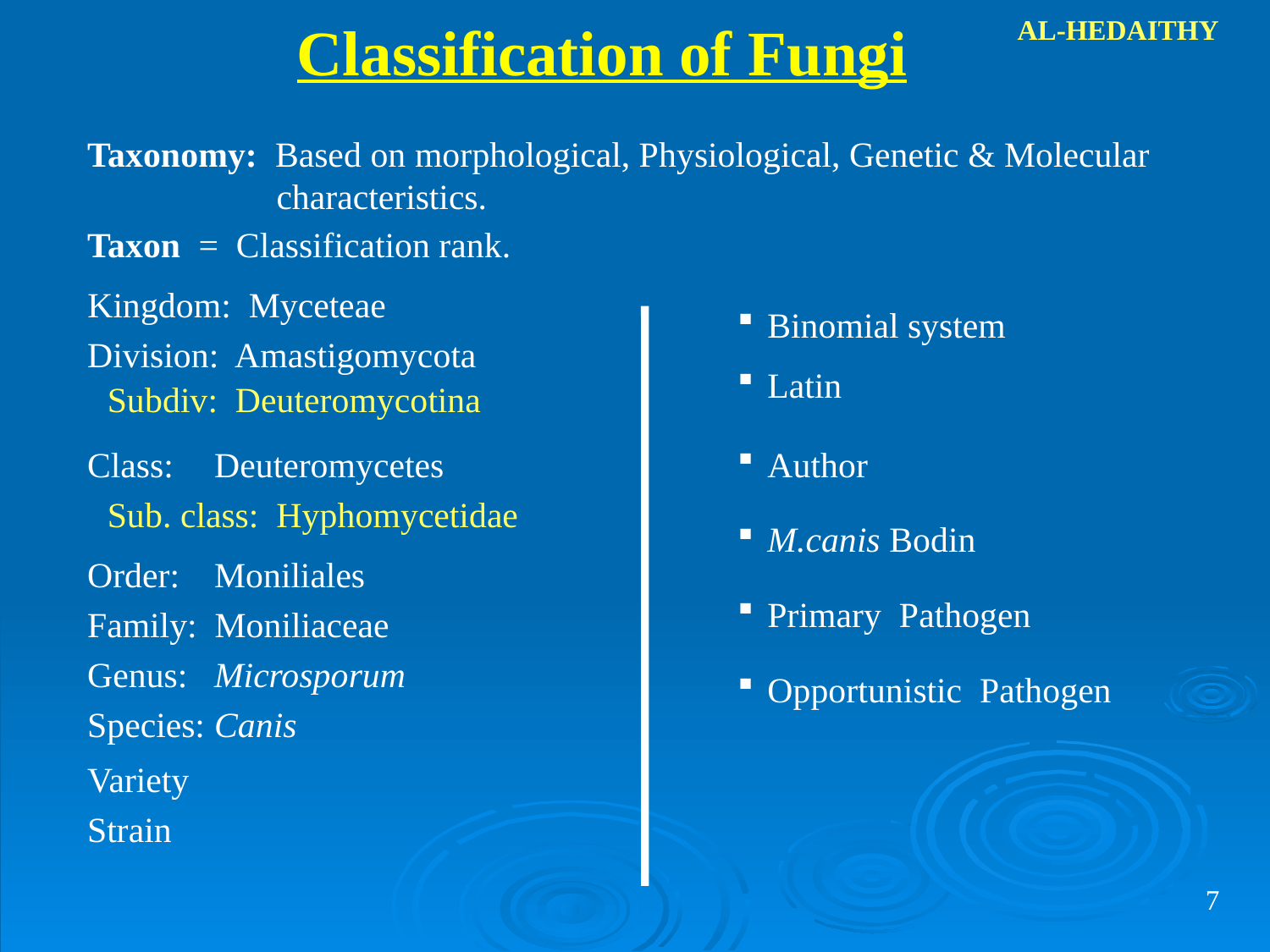

Classification of Fungi
AL-HEDAITHY
Taxonomy:  Based on morphological, Physiological, Genetic & Molecular  	       characteristics.
Taxon  =  Classification rank.
Kingdom:  Myceteae
Binomial system

Division:  Amastigomycota
Latin
Subdiv:  Deuteromycotina
Class:	Deuteromycetes
Author
Sub. class:  Hyphomycetidae
M.canis Bodin
Order:	Moniliales
Primary  Pathogen
Family:  Moniliaceae
Genus:	Microsporum
Opportunistic  Pathogen
Species:	Canis
Variety
Strain
7